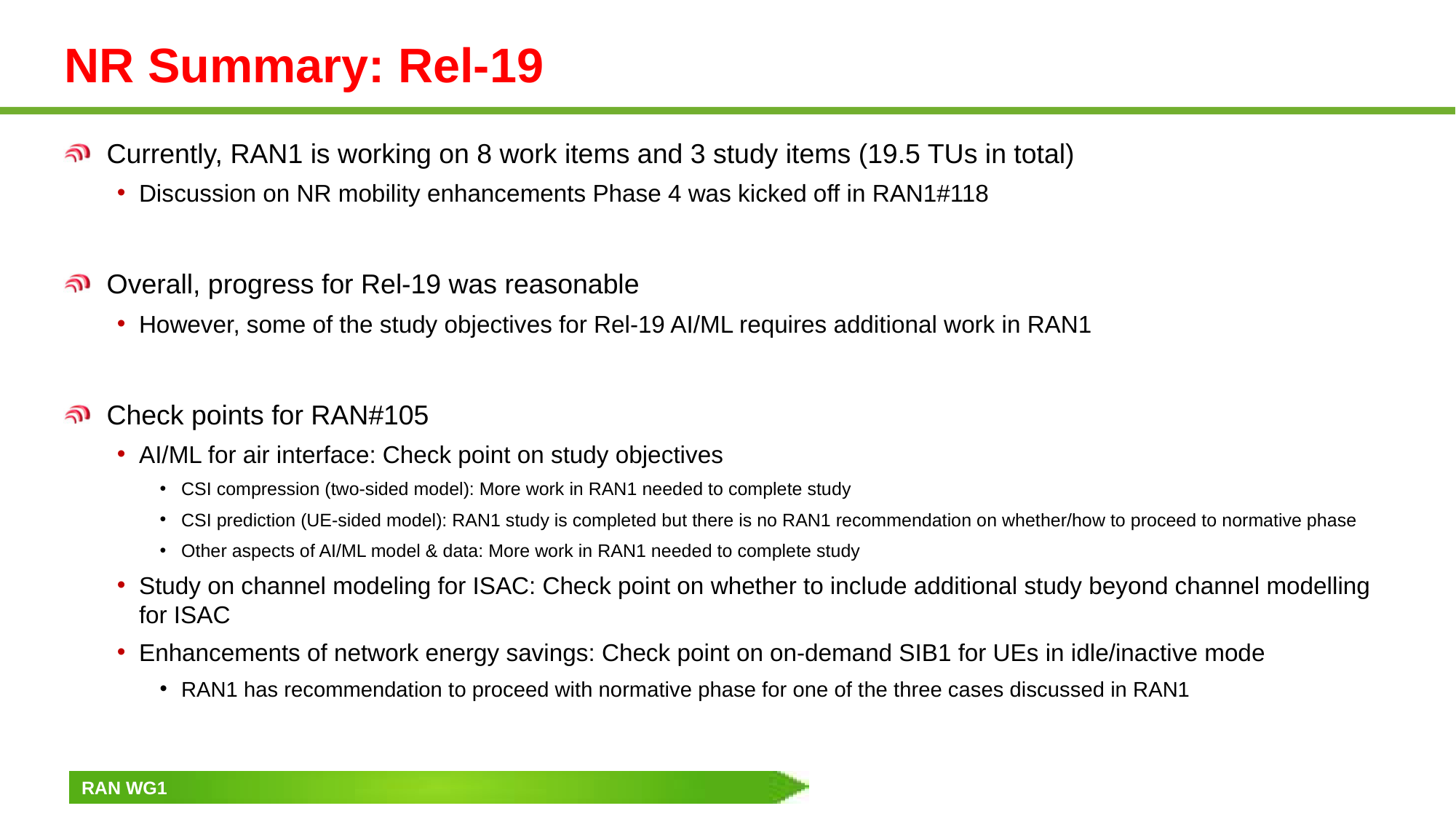

# NR Summary: Rel-19
Currently, RAN1 is working on 8 work items and 3 study items (19.5 TUs in total)
Discussion on NR mobility enhancements Phase 4 was kicked off in RAN1#118

Overall, progress for Rel-19 was reasonable
However, some of the study objectives for Rel-19 AI/ML requires additional work in RAN1

Check points for RAN#105
AI/ML for air interface: Check point on study objectives
CSI compression (two-sided model): More work in RAN1 needed to complete study
CSI prediction (UE-sided model): RAN1 study is completed but there is no RAN1 recommendation on whether/how to proceed to normative phase
Other aspects of AI/ML model & data: More work in RAN1 needed to complete study
Study on channel modeling for ISAC: Check point on whether to include additional study beyond channel modelling for ISAC
Enhancements of network energy savings: Check point on on-demand SIB1 for UEs in idle/inactive mode
RAN1 has recommendation to proceed with normative phase for one of the three cases discussed in RAN1